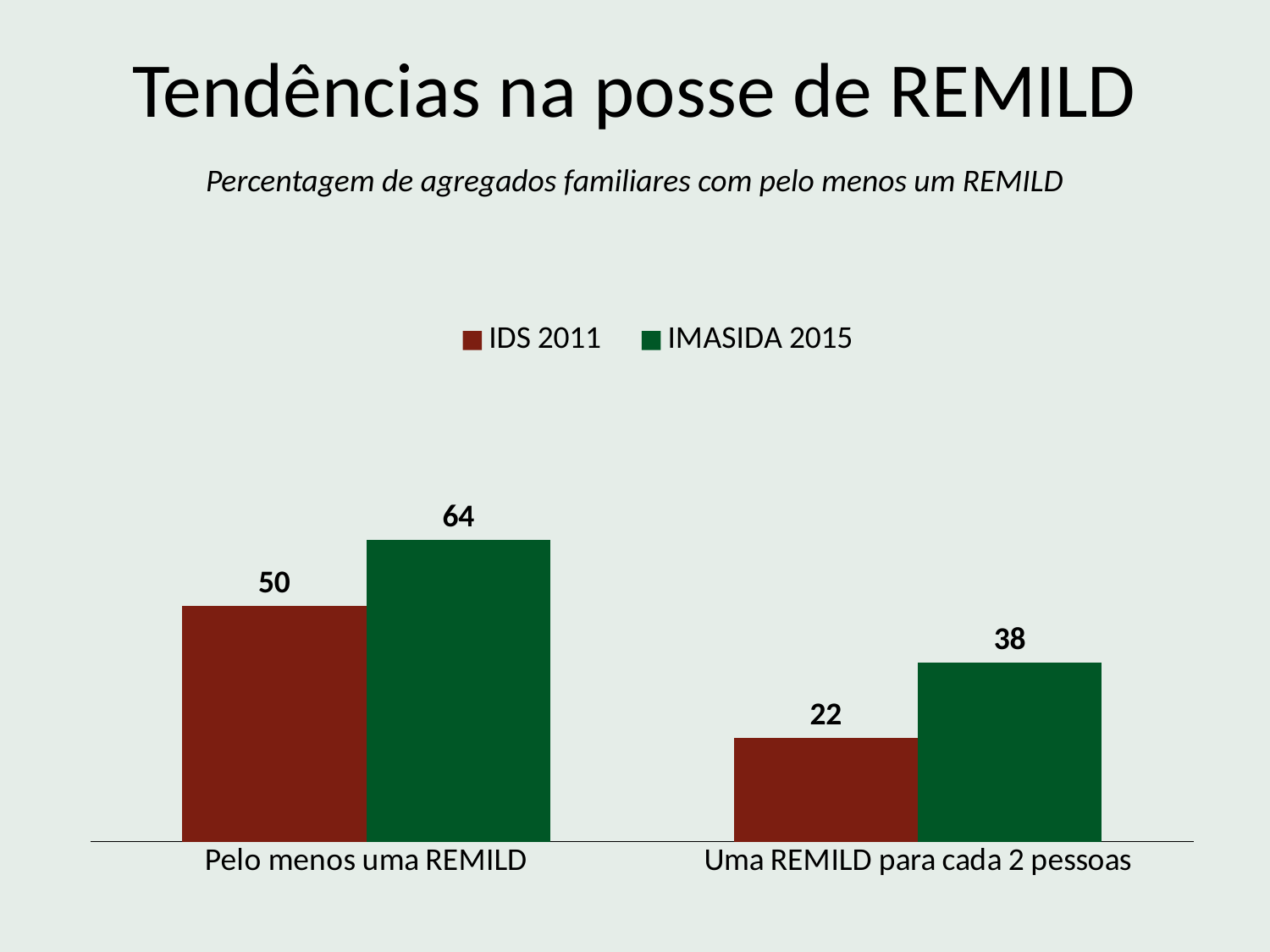

# Tendências na posse de REMILD
Percentagem de agregados familiares com pelo menos um REMILD

### Chart

| Category | IDS 2011 | IMASIDA 2015 |
|---|---|---|
| Pelo menos uma REMILD | 50.0 | 64.0 |
| Uma REMILD para cada 2 pessoas | 22.0 | 38.0 |